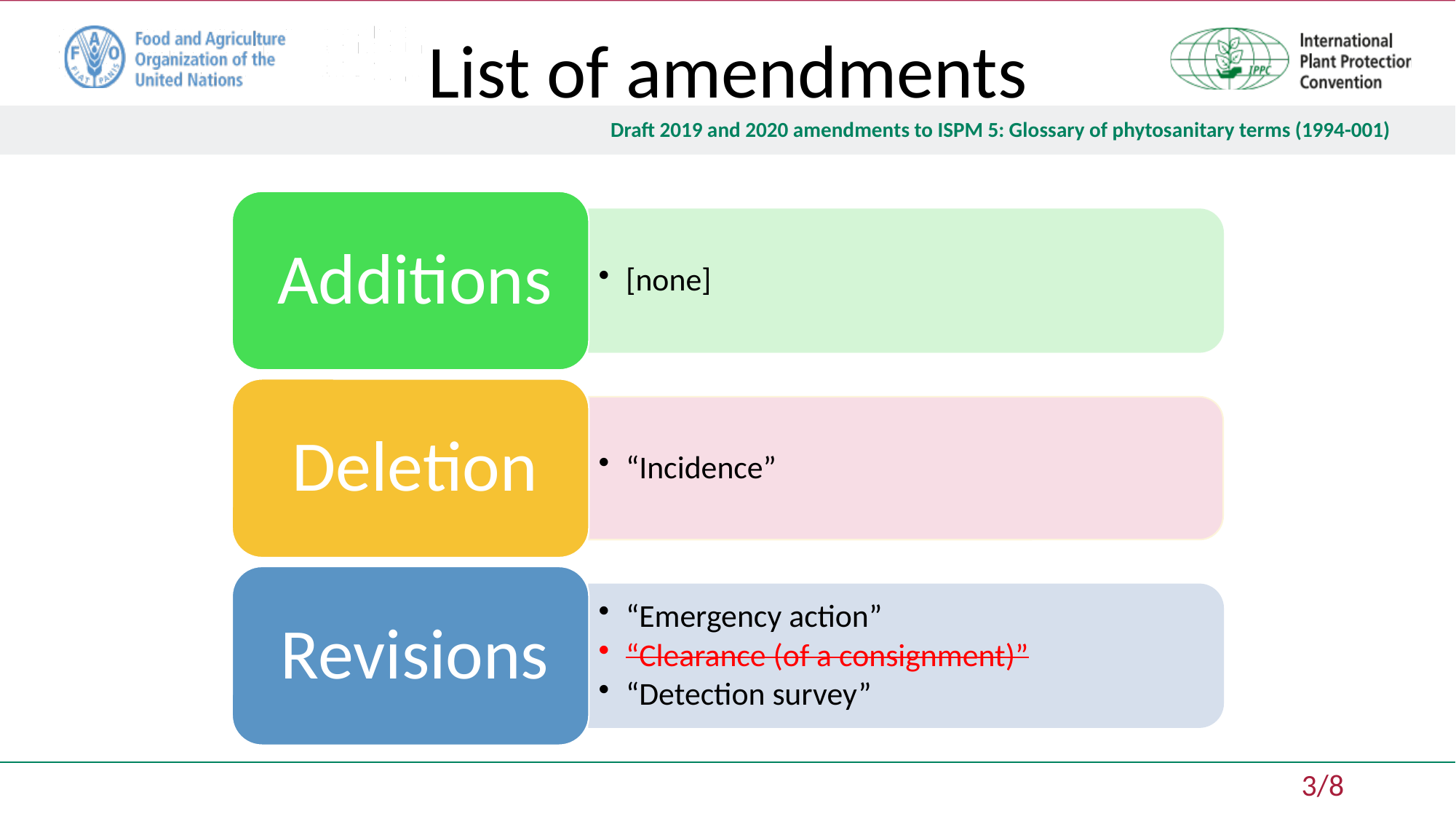

List of amendments
[none]
Additions
“Incidence”
Deletion
“Emergency action”
“Clearance (of a consignment)”
“Detection survey”
Revisions